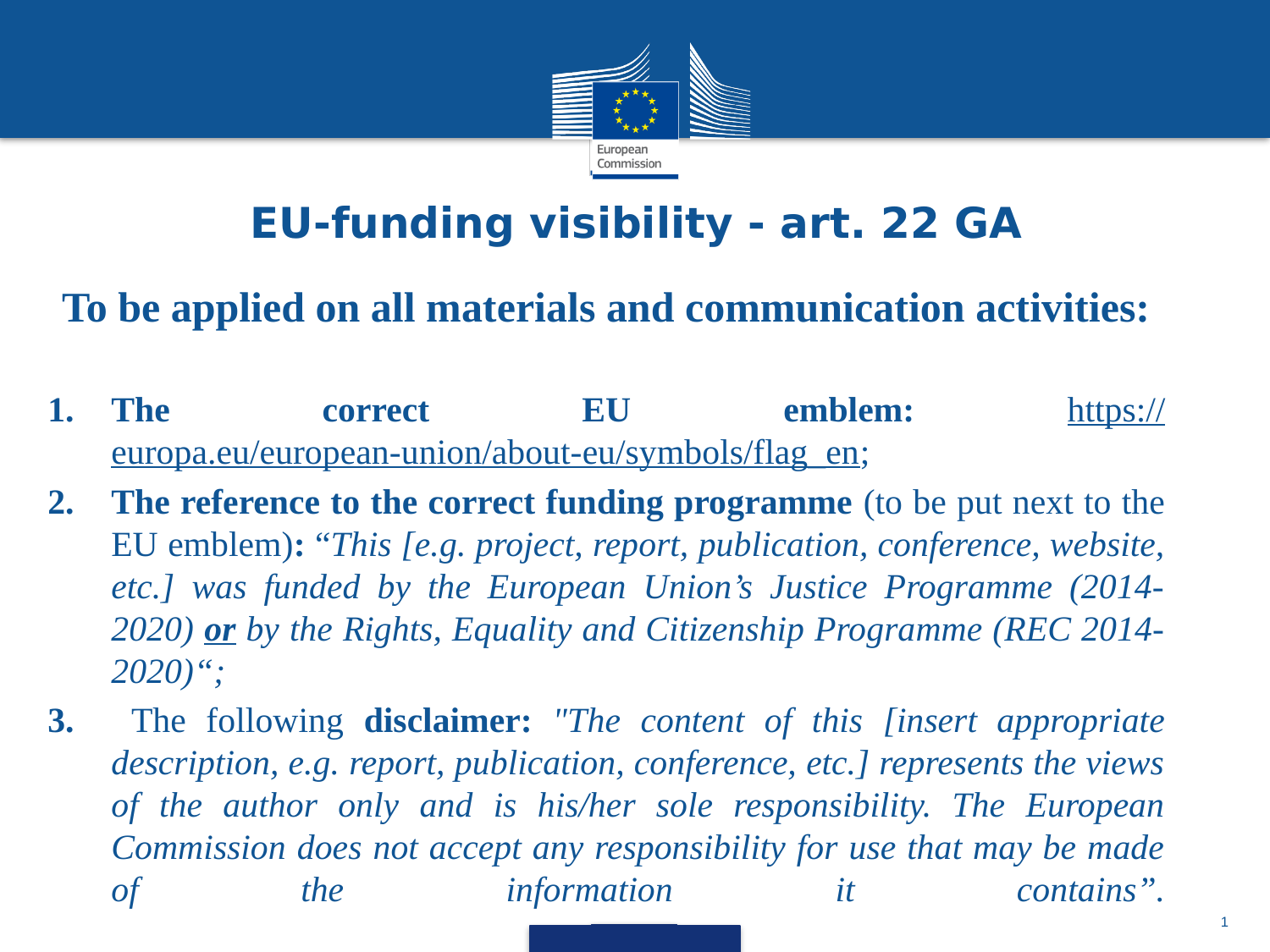

# EU-funding visibility - art. 22 GA
To be applied on all materials and communication activities:

The correct EU emblem: https://europa.eu/european-union/about-eu/symbols/flag_en;
The reference to the correct funding programme (to be put next to the EU emblem): “This [e.g. project, report, publication, conference, website, etc.] was funded by the European Union’s Justice Programme (2014-2020) or by the Rights, Equality and Citizenship Programme (REC 2014-2020)“;
 The following disclaimer: "The content of this [insert appropriate description, e.g. report, publication, conference, etc.] represents the views of the author only and is his/her sole responsibility. The European Commission does not accept any responsibility for use that may be made of the information it contains”.
1